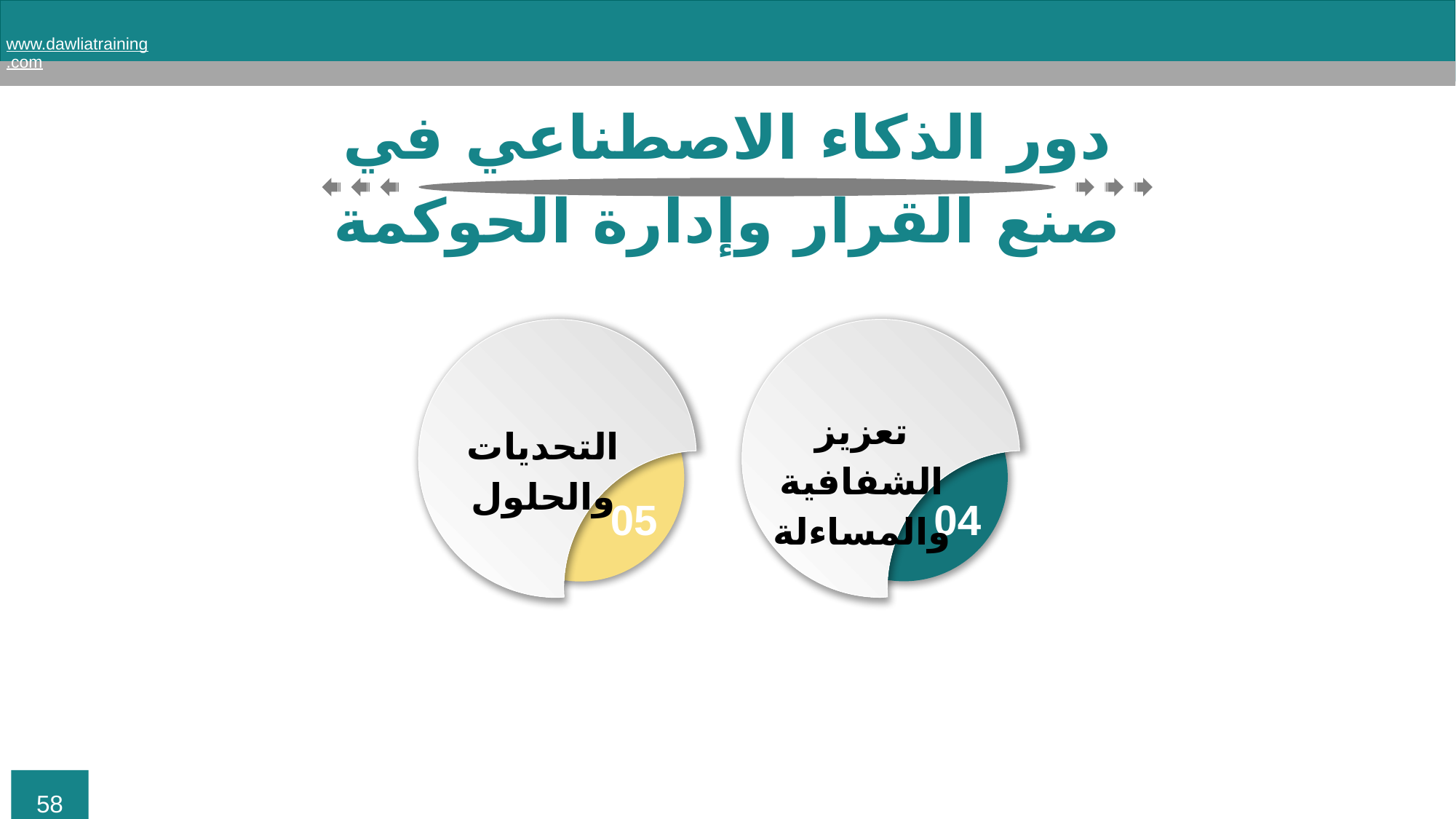

www.dawliatraining.com
دور الذكاء الاصطناعي في صنع القرار وإدارة الحوكمة

تعزيز الشفافية والمساءلة
04

التحديات والحلول
05